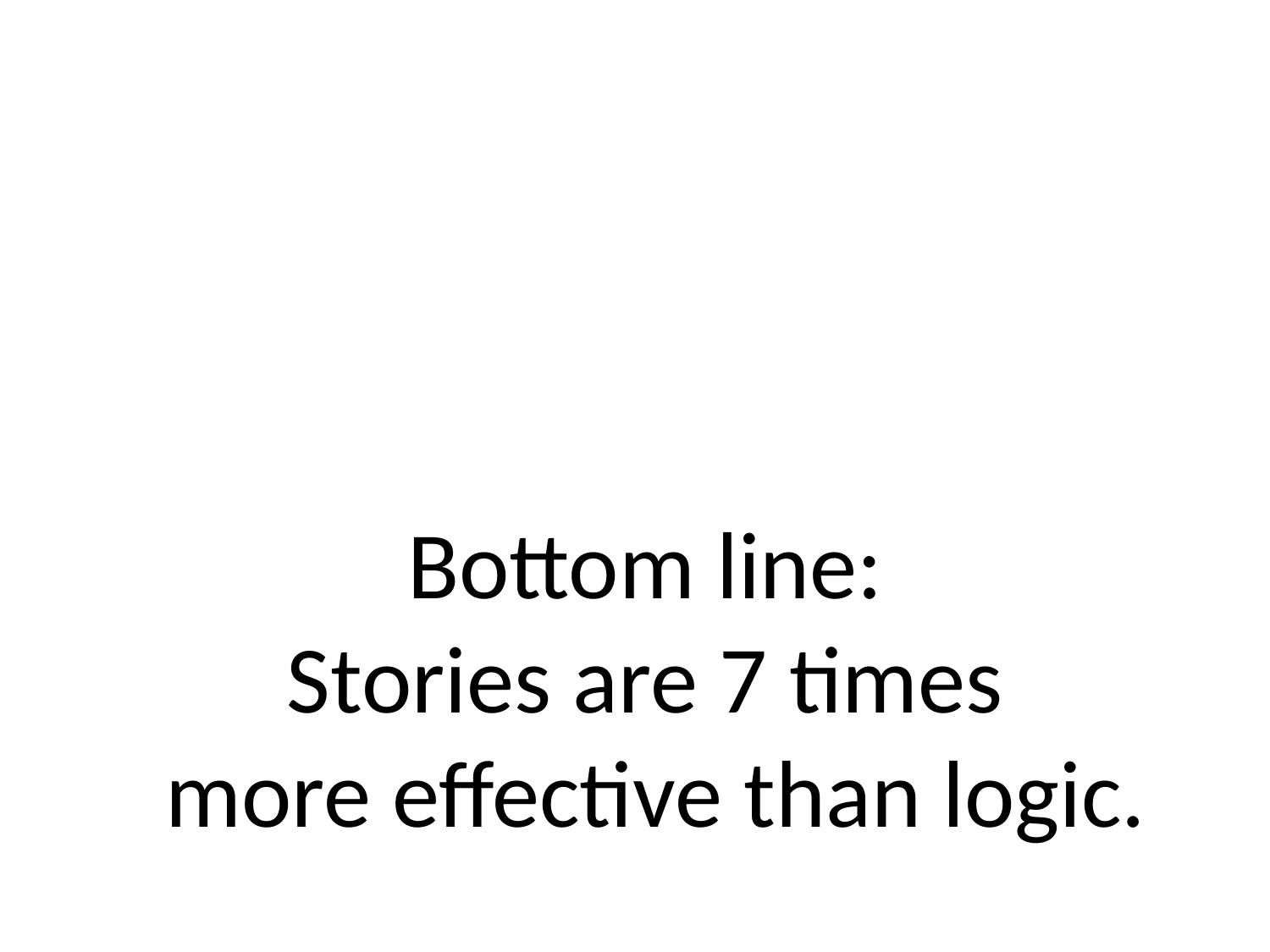

Bottom line:
Stories are 7 times
more effective than logic.